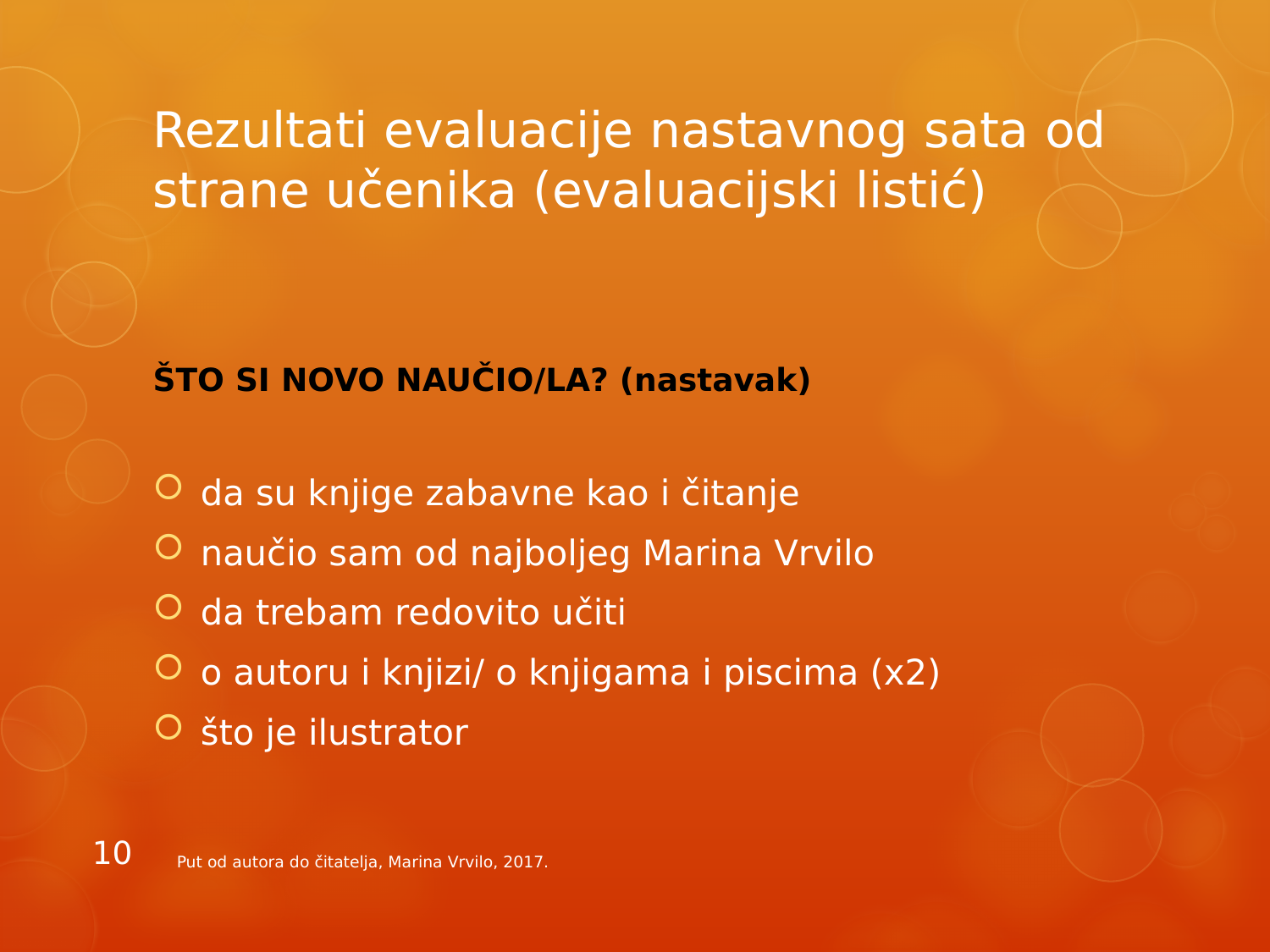

# Rezultati evaluacije nastavnog sata od strane učenika (evaluacijski listić)
ŠTO SI NOVO NAUČIO/LA? (nastavak)

da su knjige zabavne kao i čitanje
naučio sam od najboljeg Marina Vrvilo
da trebam redovito učiti
o autoru i knjizi/ o knjigama i piscima (x2)
što je ilustrator

10
Put od autora do čitatelja, Marina Vrvilo, 2017.